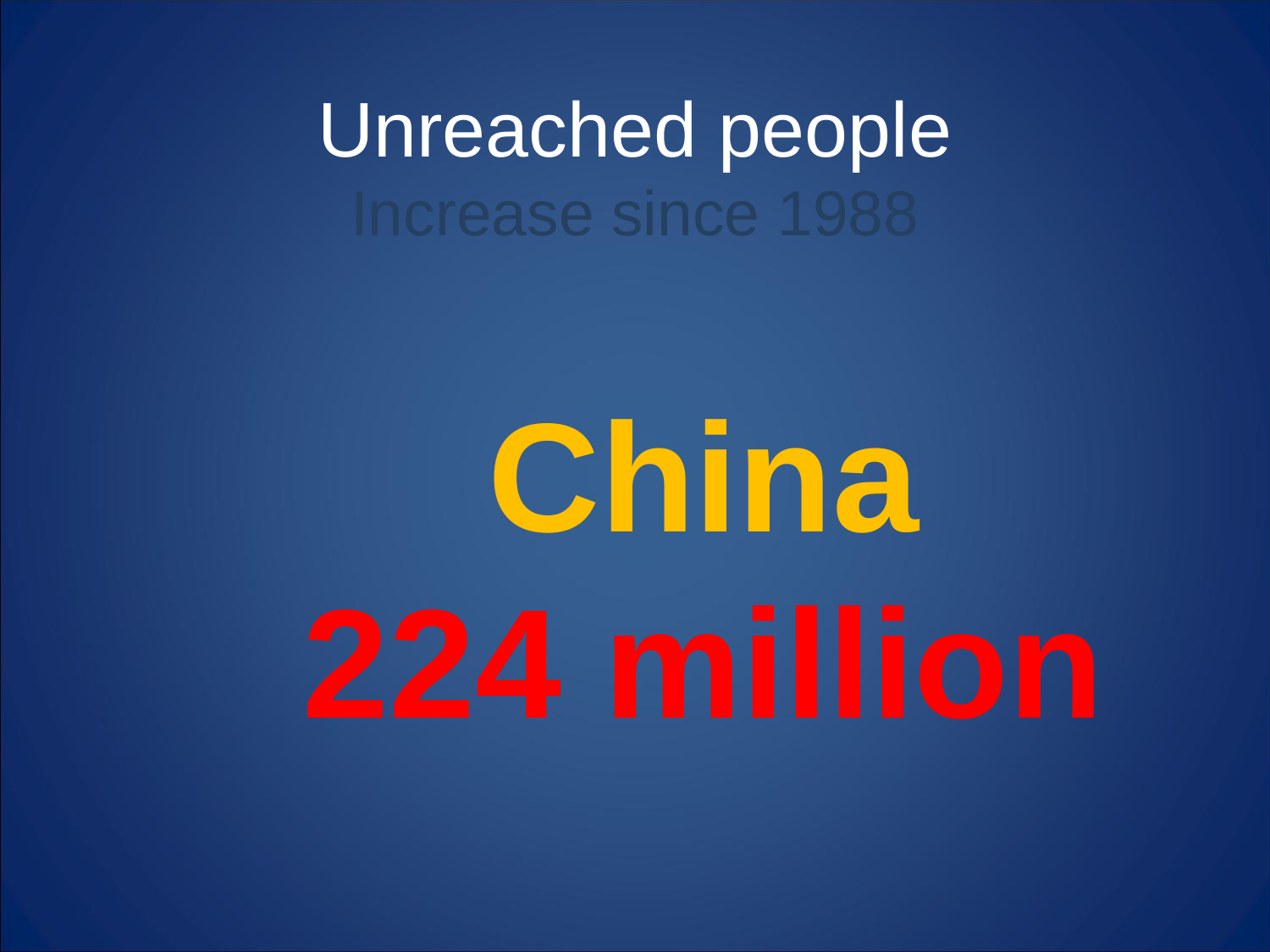

Unreached people
Increase since 1988
China
224 million